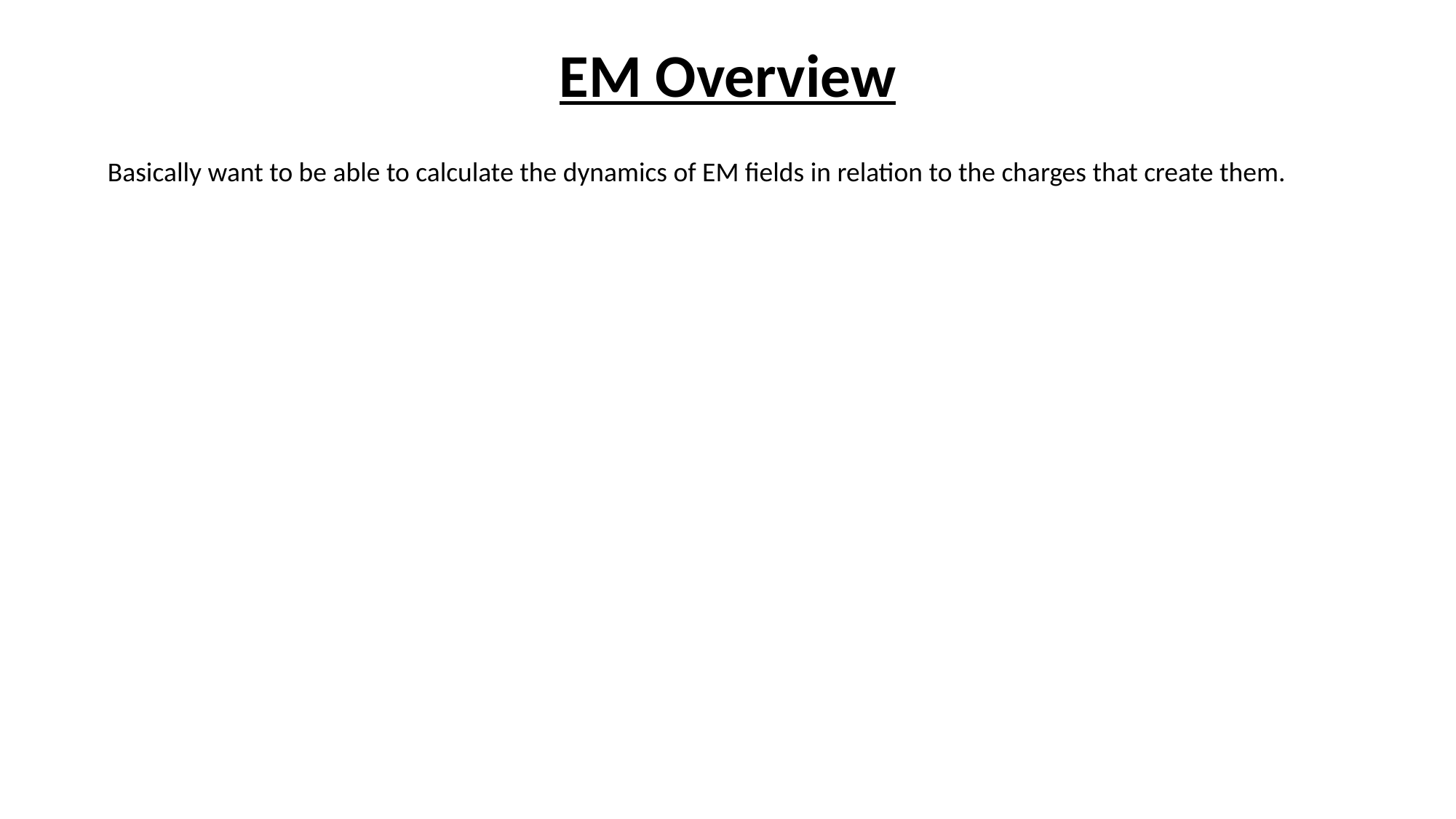

# EM Overview
Basically want to be able to calculate the dynamics of EM fields in relation to the charges that create them.